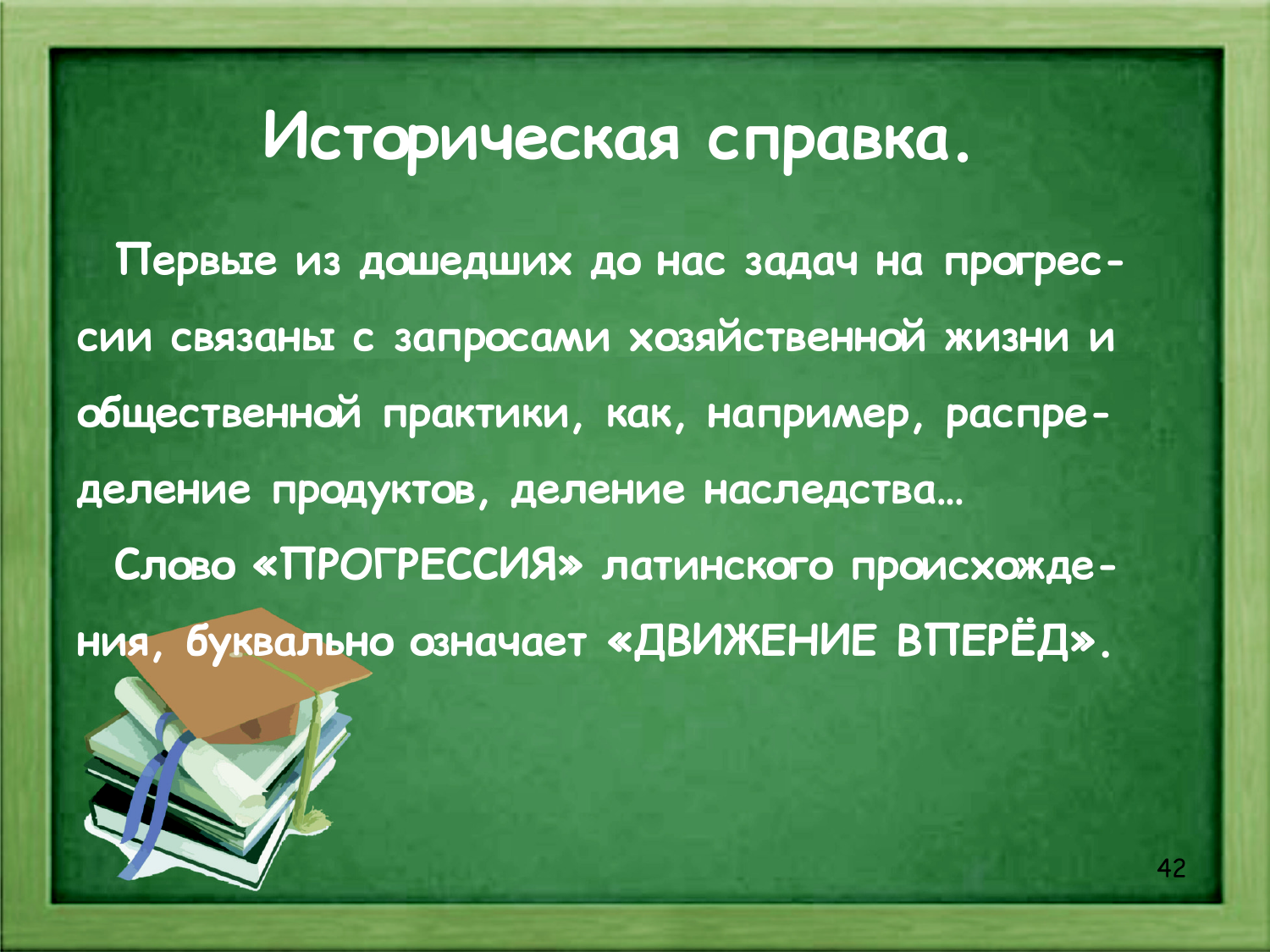

Историческая справка.
  Первые из дошедших до нас задач на прогрес-сии связаны с запросами хозяйственной жизни и общественной практики, как, например, распре-деление продуктов, деление наследства…
  Слово «ПРОГРЕССИЯ» латинского происхожде-ния, буквально означает «ДВИЖЕНИЕ ВПЕРЁД».
42